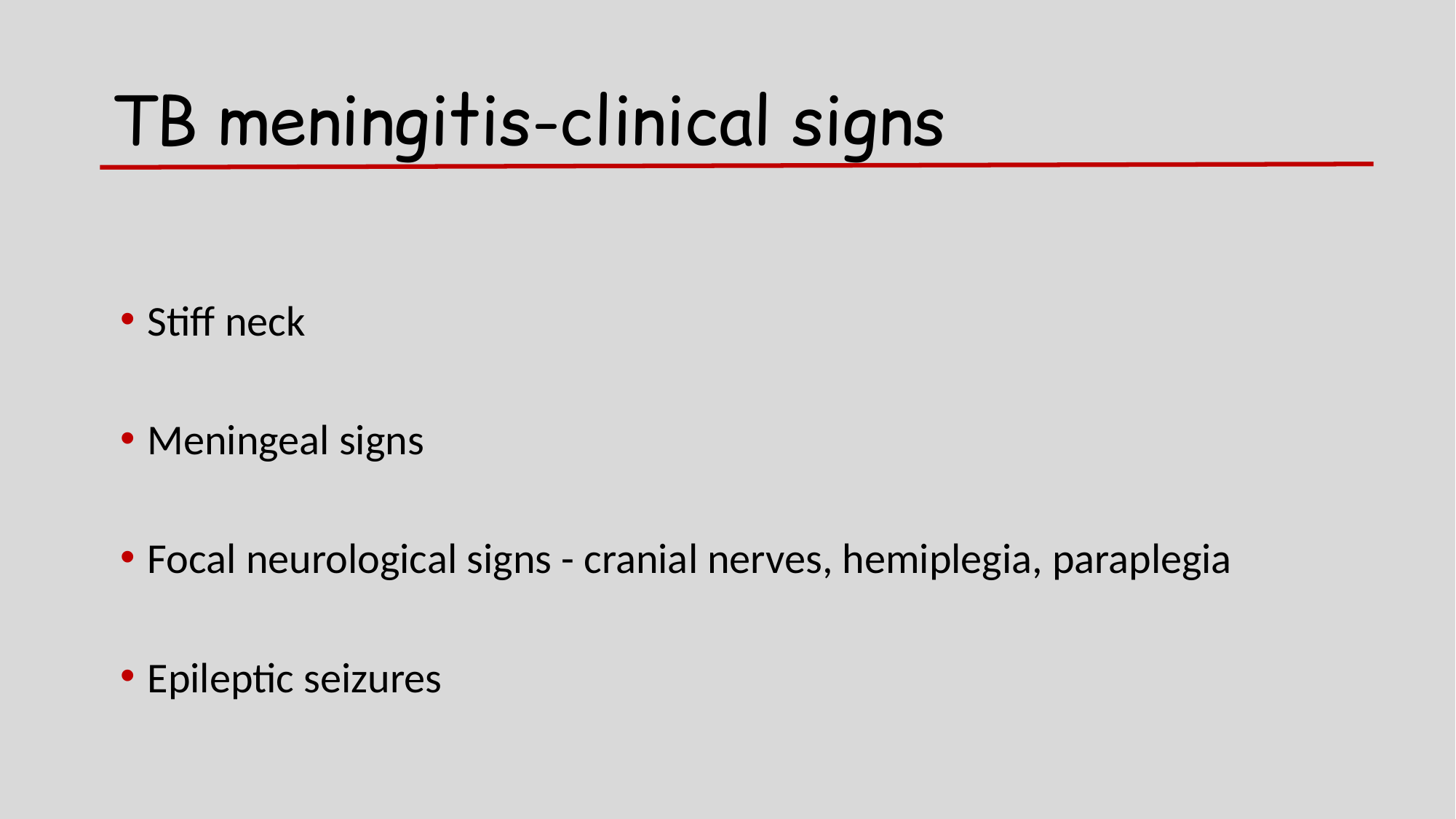

# TB meningitis-clinical signs
Stiff neck

Meningeal signs

Focal neurological signs - cranial nerves, hemiplegia, paraplegia

Epileptic seizures